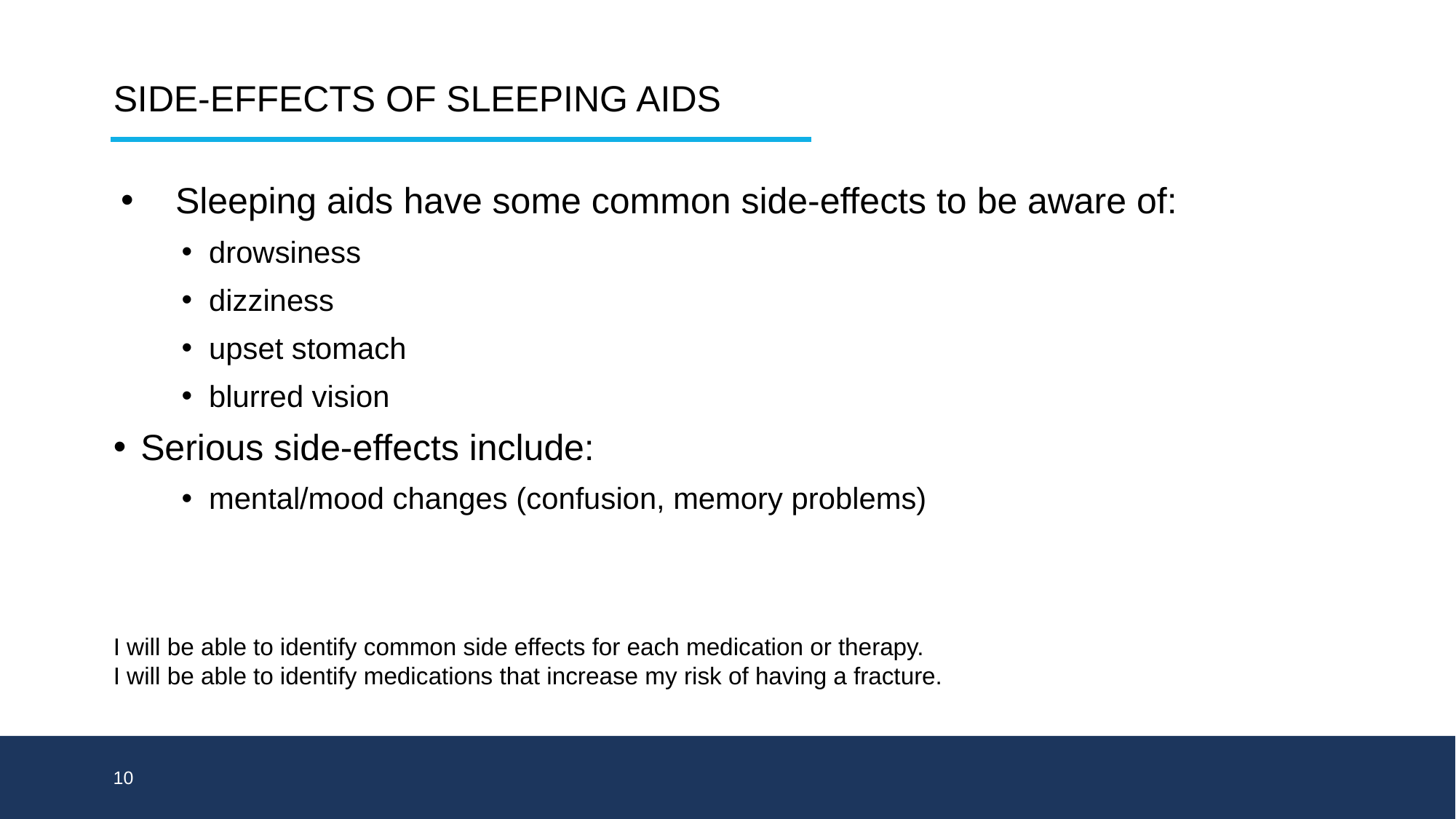

# Side-Effects of Sleeping Aids
Sleeping aids have some common side-effects to be aware of:
drowsiness
dizziness
upset stomach
blurred vision
Serious side-effects include:
mental/mood changes (confusion, memory problems)

I will be able to identify common side effects for each medication or therapy.
I will be able to identify medications that increase my risk of having a fracture.